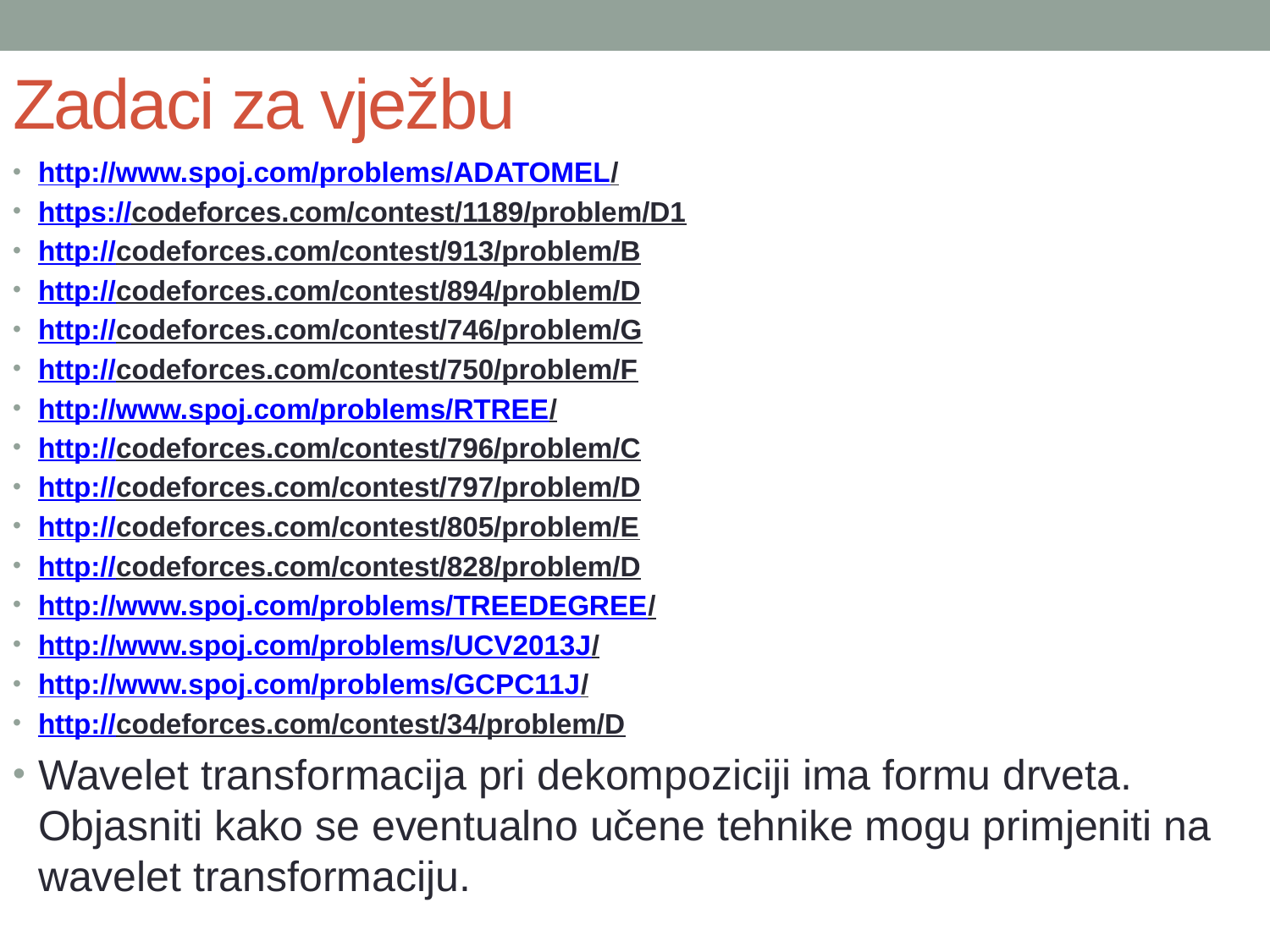

# Zadaci za vježbu
http://www.spoj.com/problems/ADATOMEL/
https://codeforces.com/contest/1189/problem/D1
http://codeforces.com/contest/913/problem/B
http://codeforces.com/contest/894/problem/D
http://codeforces.com/contest/746/problem/G
http://codeforces.com/contest/750/problem/F
http://www.spoj.com/problems/RTREE/
http://codeforces.com/contest/796/problem/C
http://codeforces.com/contest/797/problem/D
http://codeforces.com/contest/805/problem/E
http://codeforces.com/contest/828/problem/D
http://www.spoj.com/problems/TREEDEGREE/
http://www.spoj.com/problems/UCV2013J/
http://www.spoj.com/problems/GCPC11J/
http://codeforces.com/contest/34/problem/D
Wavelet transformacija pri dekompoziciji ima formu drveta. Objasniti kako se eventualno učene tehnike mogu primjeniti na wavelet transformaciju.